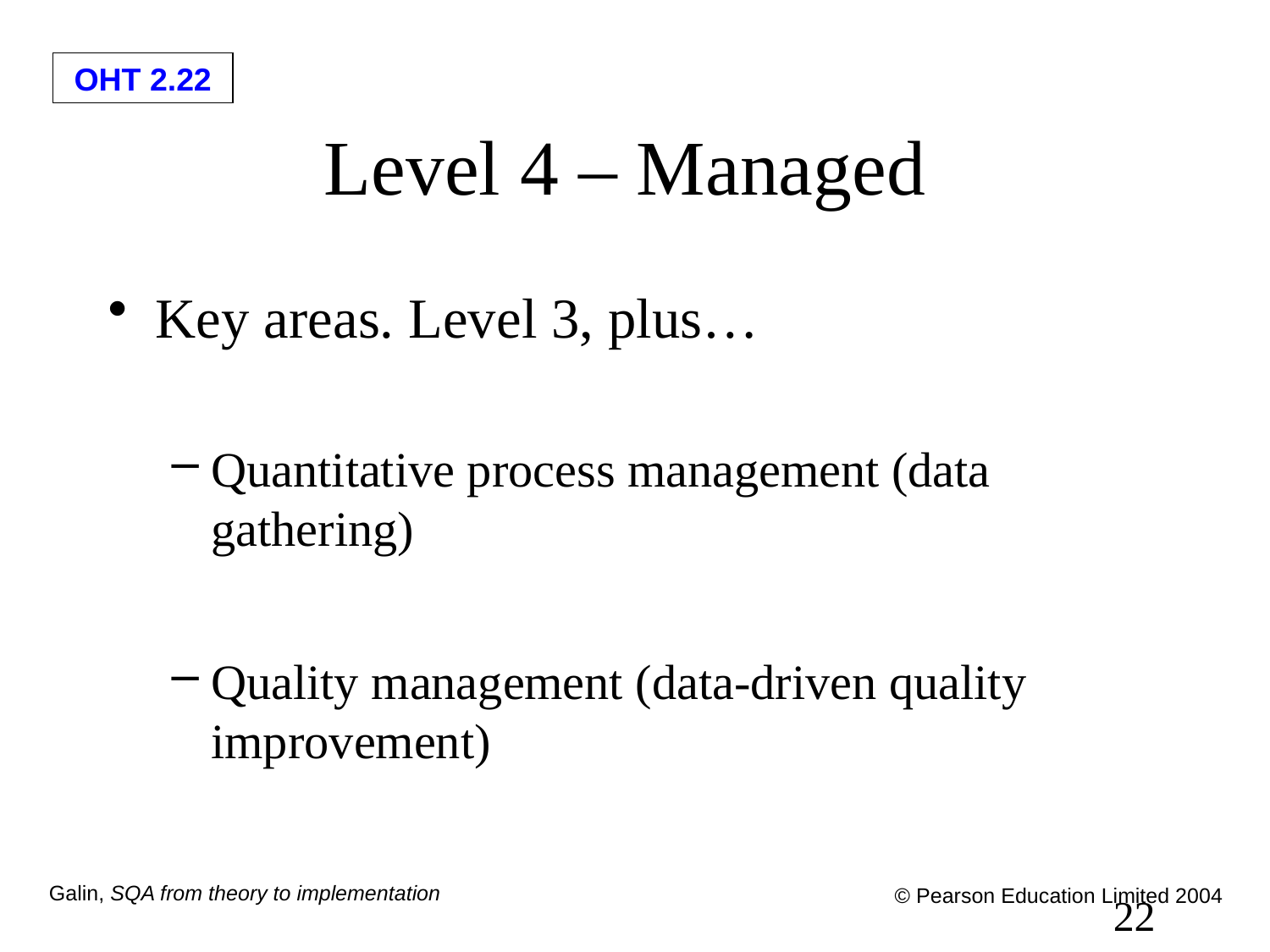

# Level 4 – Managed
Key areas. Level 3, plus…

Quantitative process management (data gathering)

Quality management (data-driven quality improvement)
22